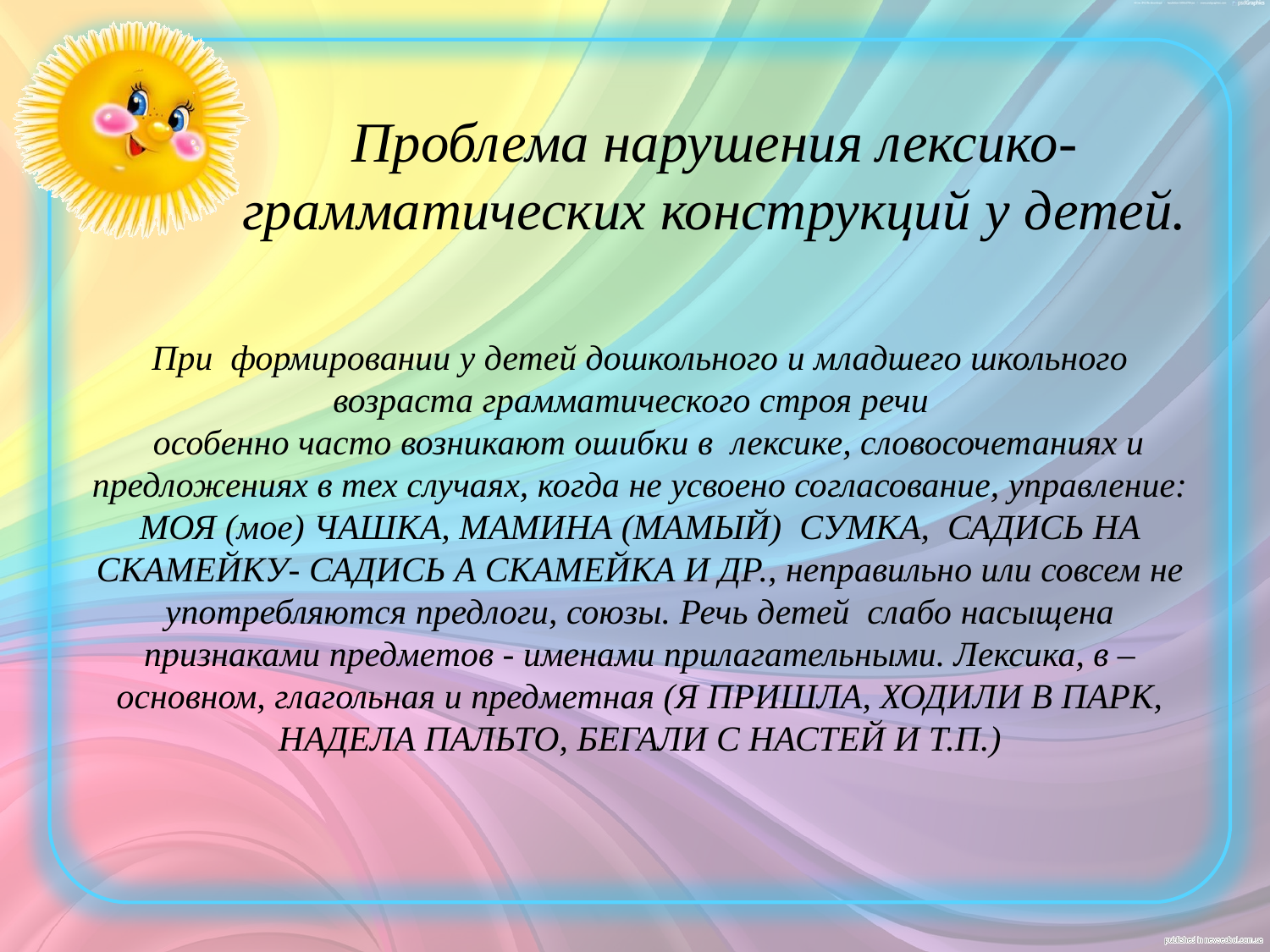

Проблема нарушения лексико-грамматических конструкций у детей.

# При  формировании у детей дошкольного и младшего школьного возраста грамматического строя речи особенно часто возникают ошибки в  лексике, словосочетаниях и предложениях в тех случаях, когда не усвоено согласование, управление: МОЯ (мое) ЧАШКА, МАМИНА (МАМЫЙ)  СУМКА,  САДИСЬ НА СКАМЕЙКУ- САДИСЬ А СКАМЕЙКА И ДР., неправильно или совсем не употребляются предлоги, союзы. Речь детей  слабо насыщена признаками предметов - именами прилагательными. Лексика, в – основном, глагольная и предметная (Я ПРИШЛА, ХОДИЛИ В ПАРК, НАДЕЛА ПАЛЬТО, БЕГАЛИ С НАСТЕЙ И Т.П.)